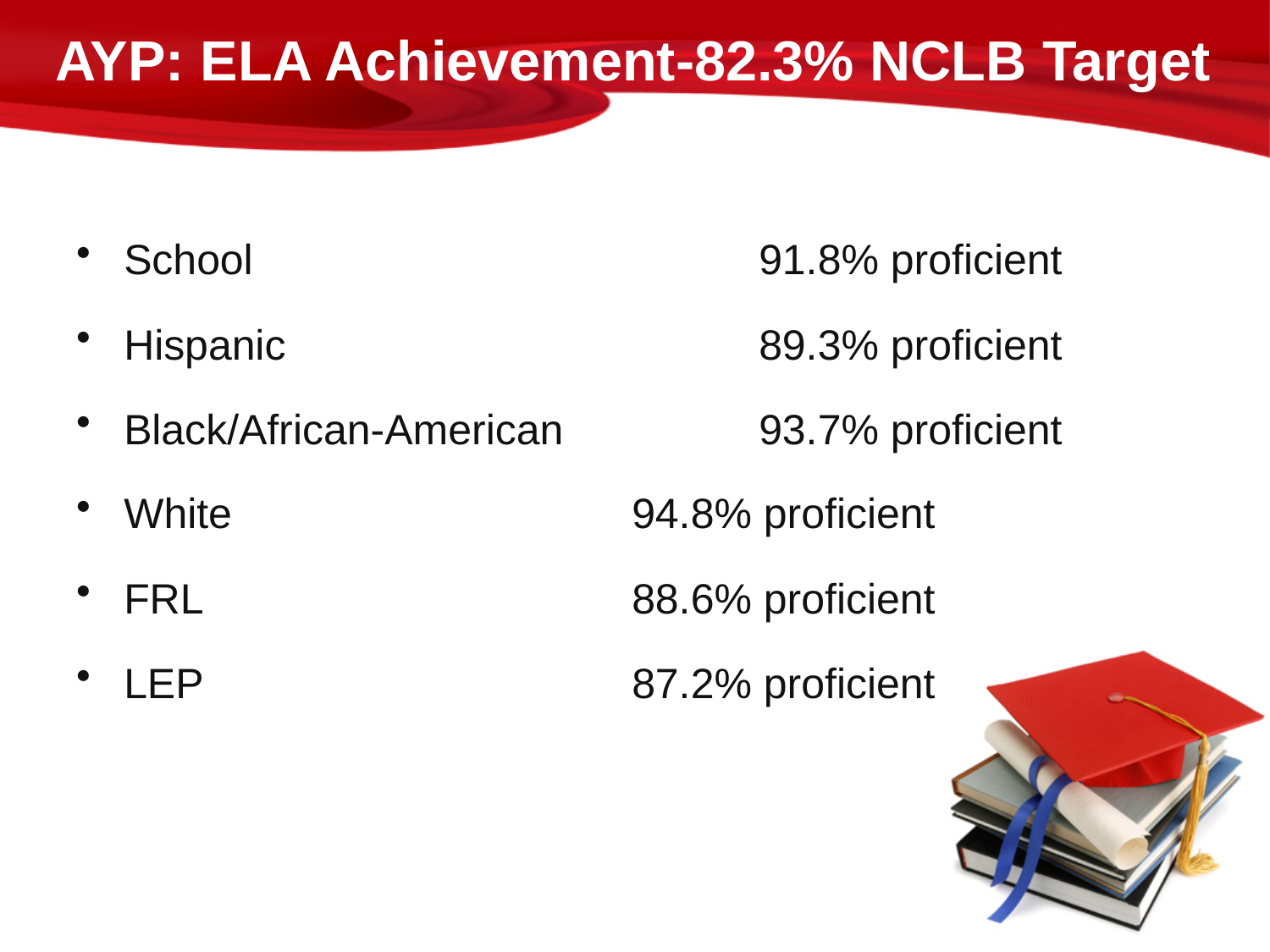

# AYP: ELA Achievement-82.3% NCLB Target
School				91.8% proficient
Hispanic				89.3% proficient
Black/African-American		93.7% proficient
White				94.8% proficient
FRL				88.6% proficient
LEP				87.2% proficient